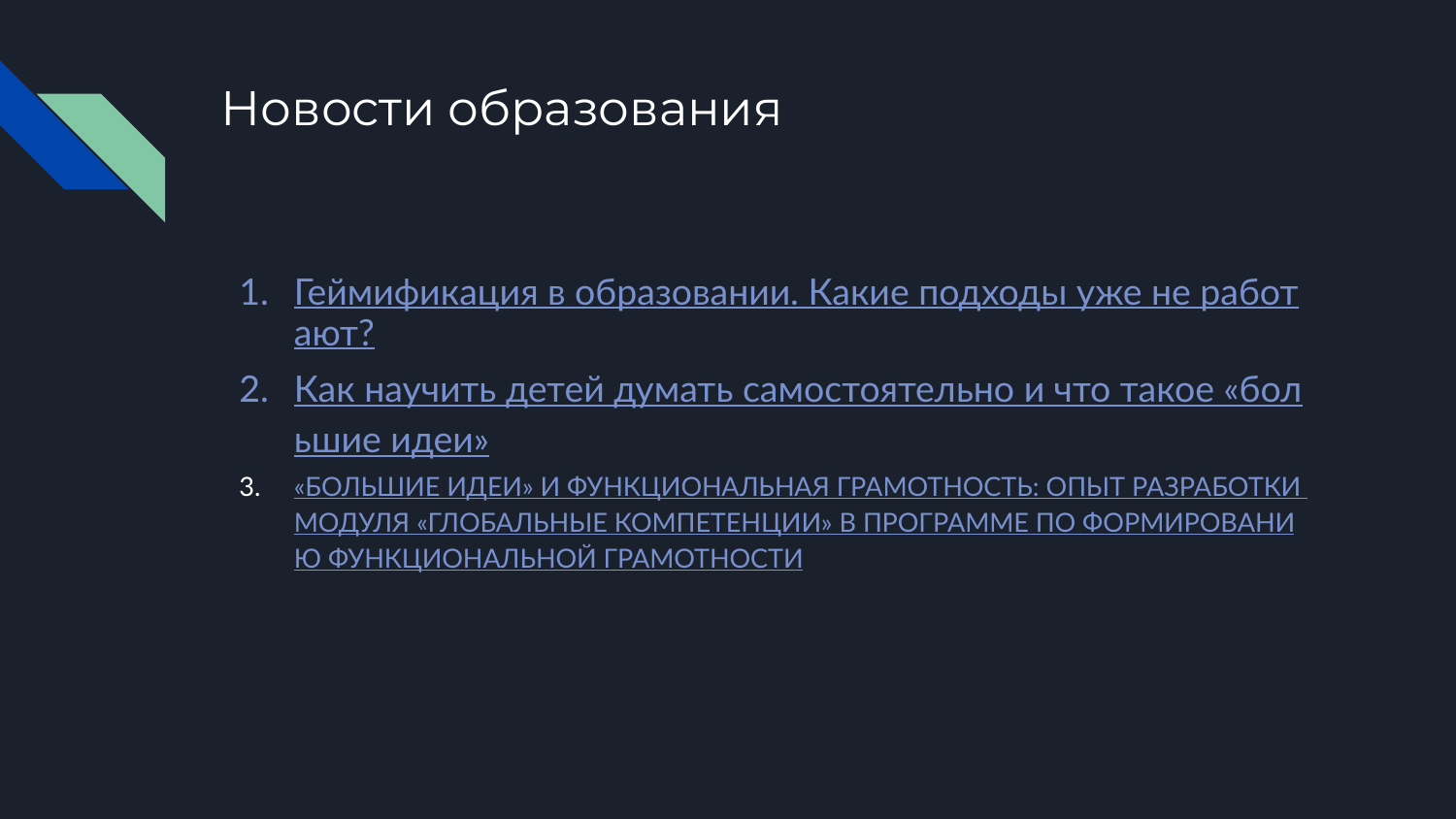

# Новости образования
Геймификация в образовании. Какие подходы уже не работают?
Как научить детей думать самостоятельно и что такое «большие идеи»
«БОЛЬШИЕ ИДЕИ» И ФУНКЦИОНАЛЬНАЯ ГРАМОТНОСТЬ: ОПЫТ РАЗРАБОТКИ МОДУЛЯ «ГЛОБАЛЬНЫЕ КОМПЕТЕНЦИИ» В ПРОГРАММЕ ПО ФОРМИРОВАНИЮ ФУНКЦИОНАЛЬНОЙ ГРАМОТНОСТИ